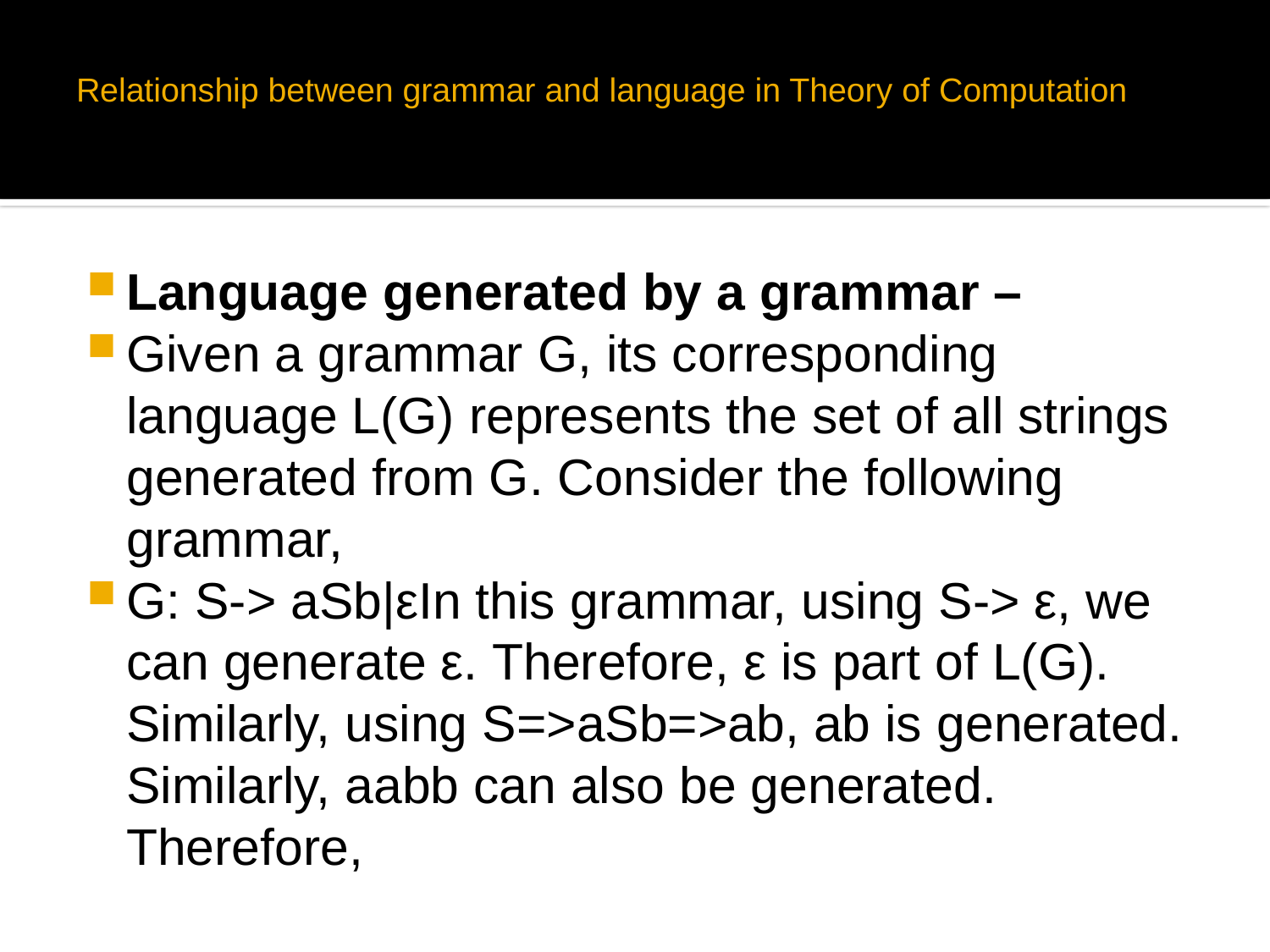

# Relationship between grammar and language in Theory of Computation
Language generated by a grammar –
Given a grammar G, its corresponding language L(G) represents the set of all strings generated from G. Consider the following grammar,
G: S-> aSb|εIn this grammar, using S-> ε, we can generate ε. Therefore, ε is part of L(G). Similarly, using S=>aSb=>ab, ab is generated. Similarly, aabb can also be generated.
Therefore,